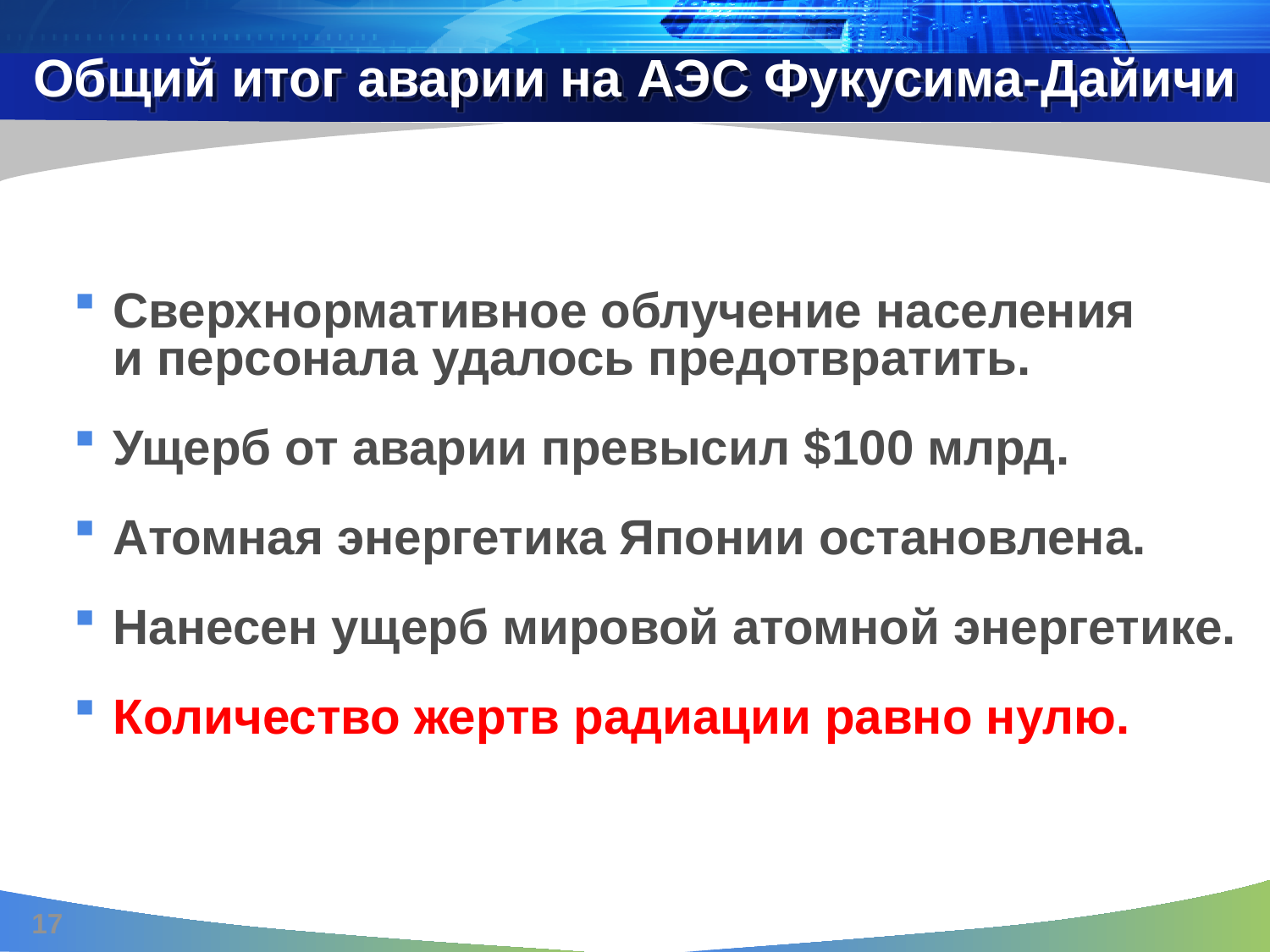

# Общий итог аварии на АЭС Фукусима-Дайичи
Сверхнормативное облучение населения
и персонала удалось предотвратить.
Ущерб от аварии превысил $100 млрд.
Атомная энергетика Японии остановлена.
Нанесен ущерб мировой атомной энергетике.
Количество жертв радиации равно нулю.
17